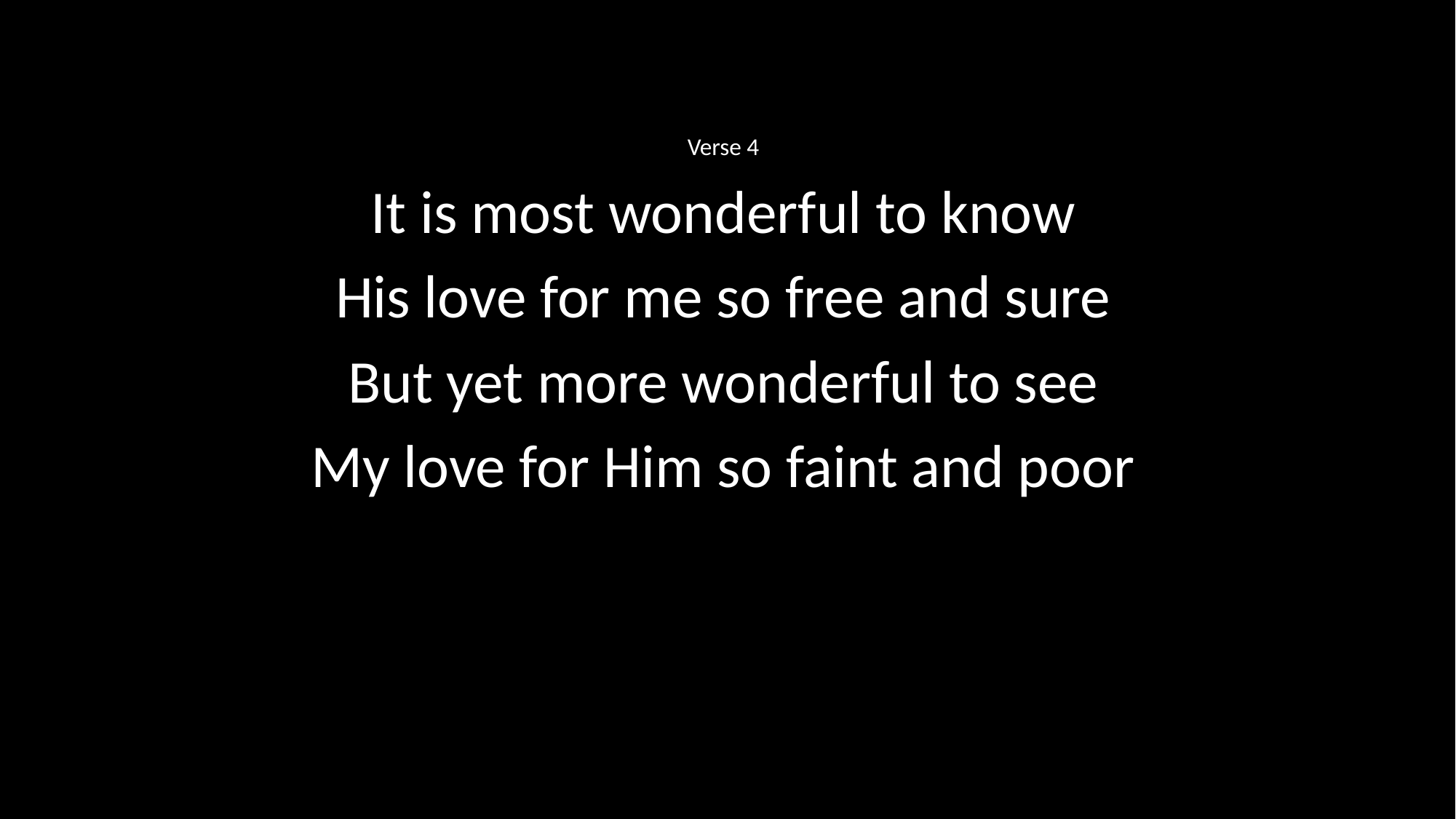

Verse 4
It is most wonderful to know
His love for me so free and sure
But yet more wonderful to see
My love for Him so faint and poor